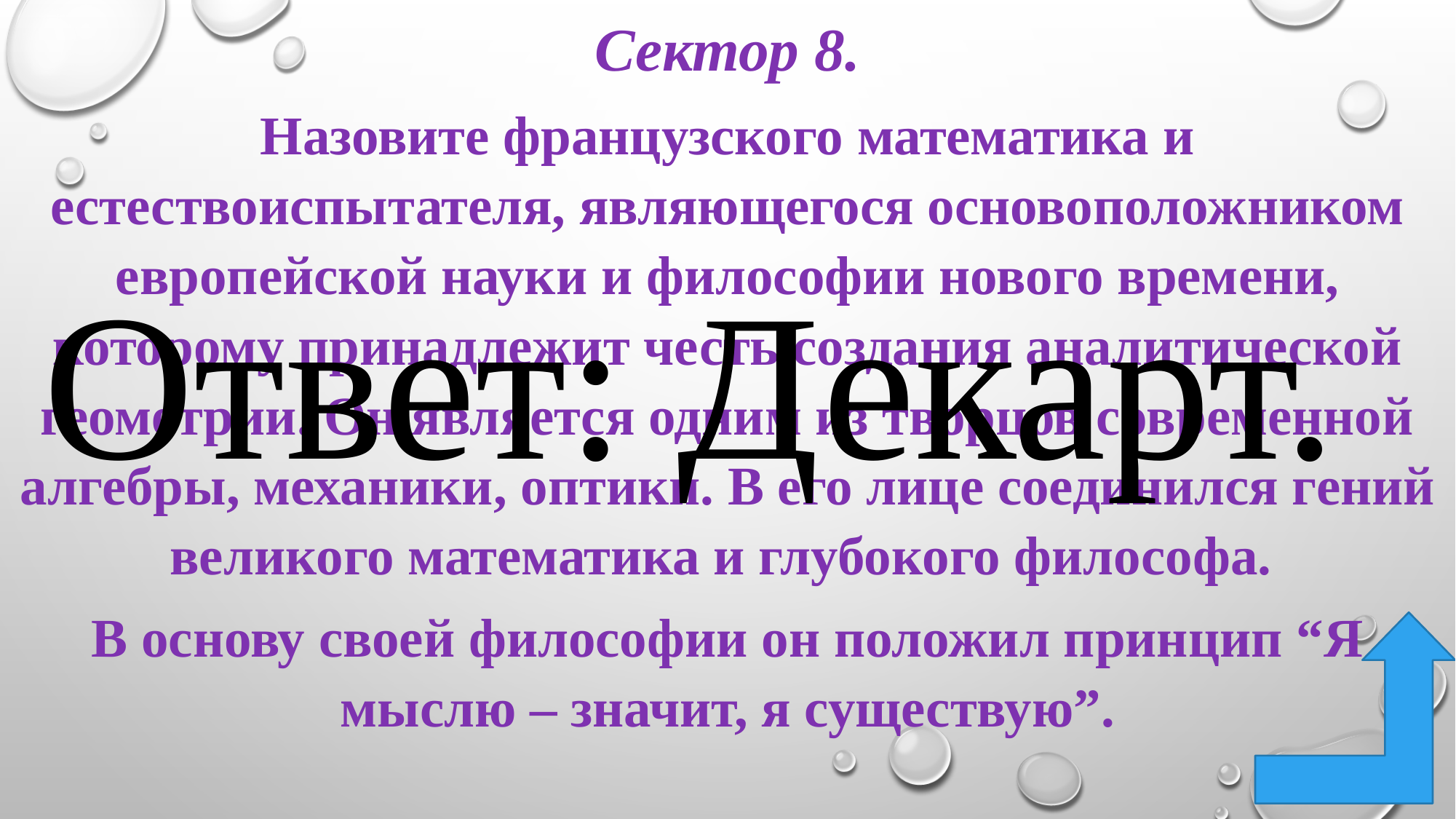

Сектор 8.
Назовите французского математика и естествоиспытателя, являющегося основоположником европейской науки и философии нового времени, которому принадлежит честь создания аналитической геометрии. Он является одним из творцов современной алгебры, механики, оптики. В его лице соединился гений великого математика и глубокого философа.
В основу своей философии он положил принцип “Я мыслю – значит, я существую”.
Ответ: Декарт.